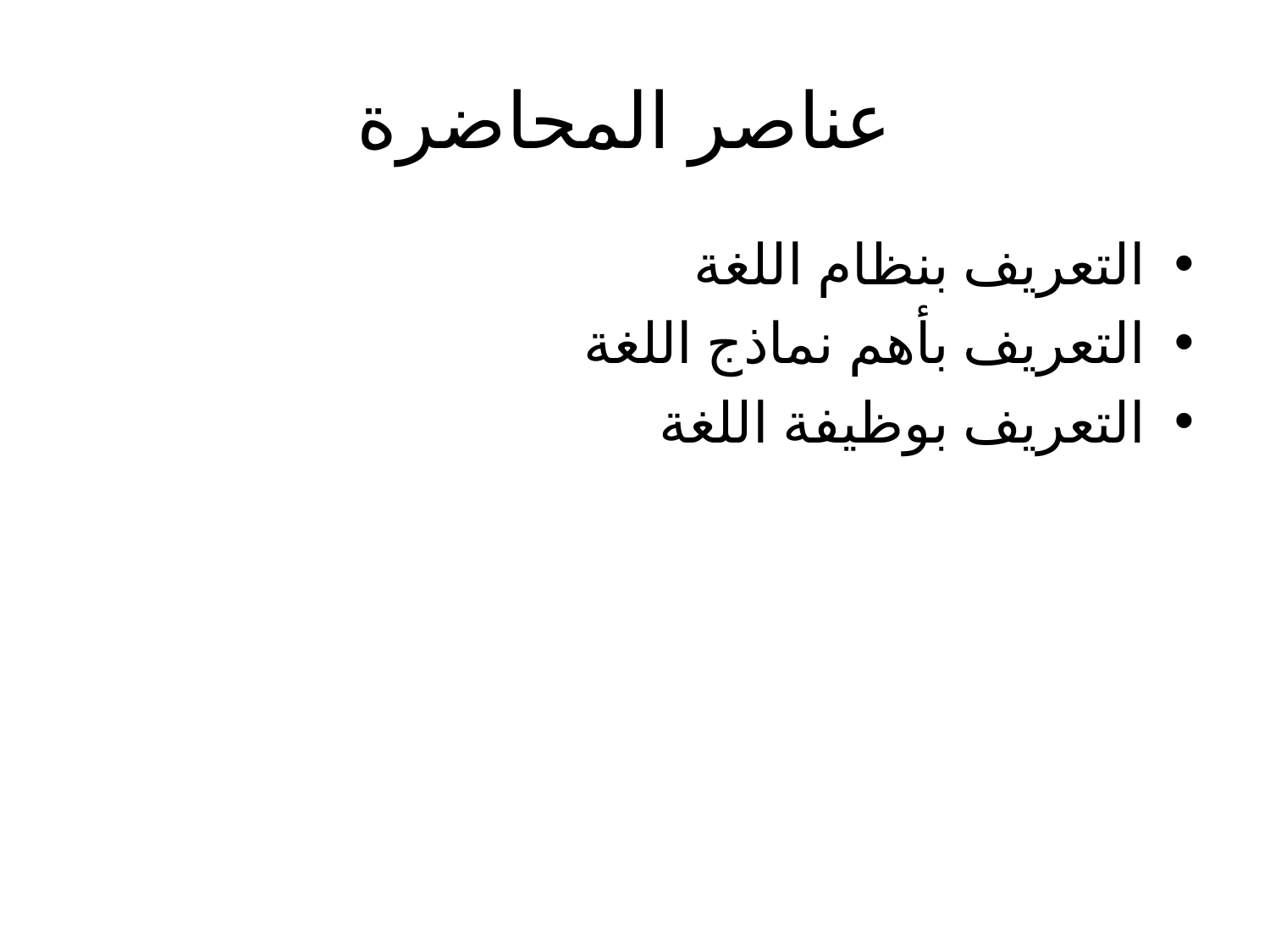

# عناصر المحاضرة
التعريف بنظام اللغة
التعريف بأهم نماذج اللغة
التعريف بوظيفة اللغة